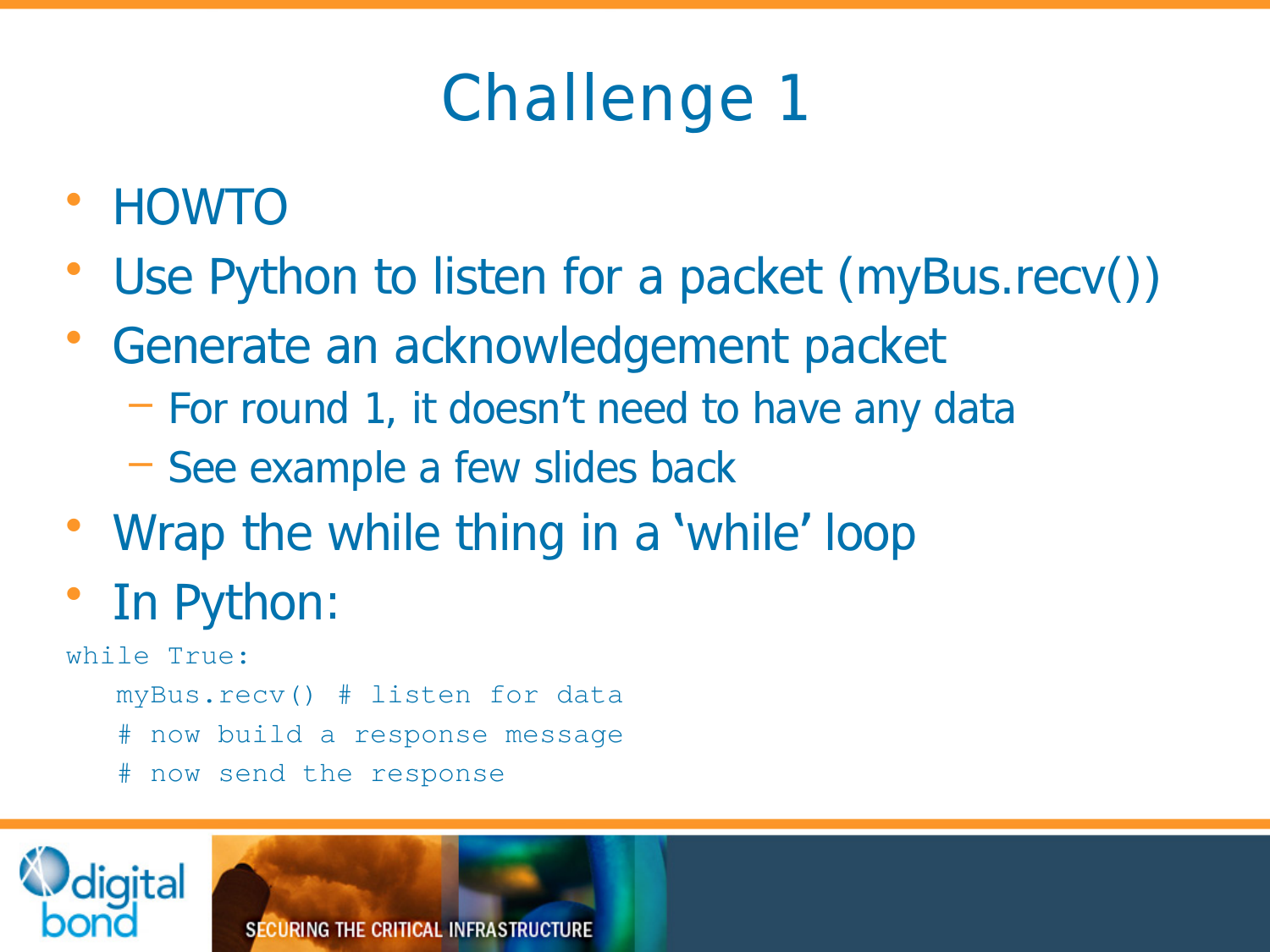

# Challenge 1
HOWTO
Use Python to listen for a packet (myBus.recv())
Generate an acknowledgement packet
For round 1, it doesn’t need to have any data
See example a few slides back
Wrap the while thing in a ‘while’ loop
In Python:
while True:
   myBus.recv() # listen for data
   # now build a response message
   # now send the response